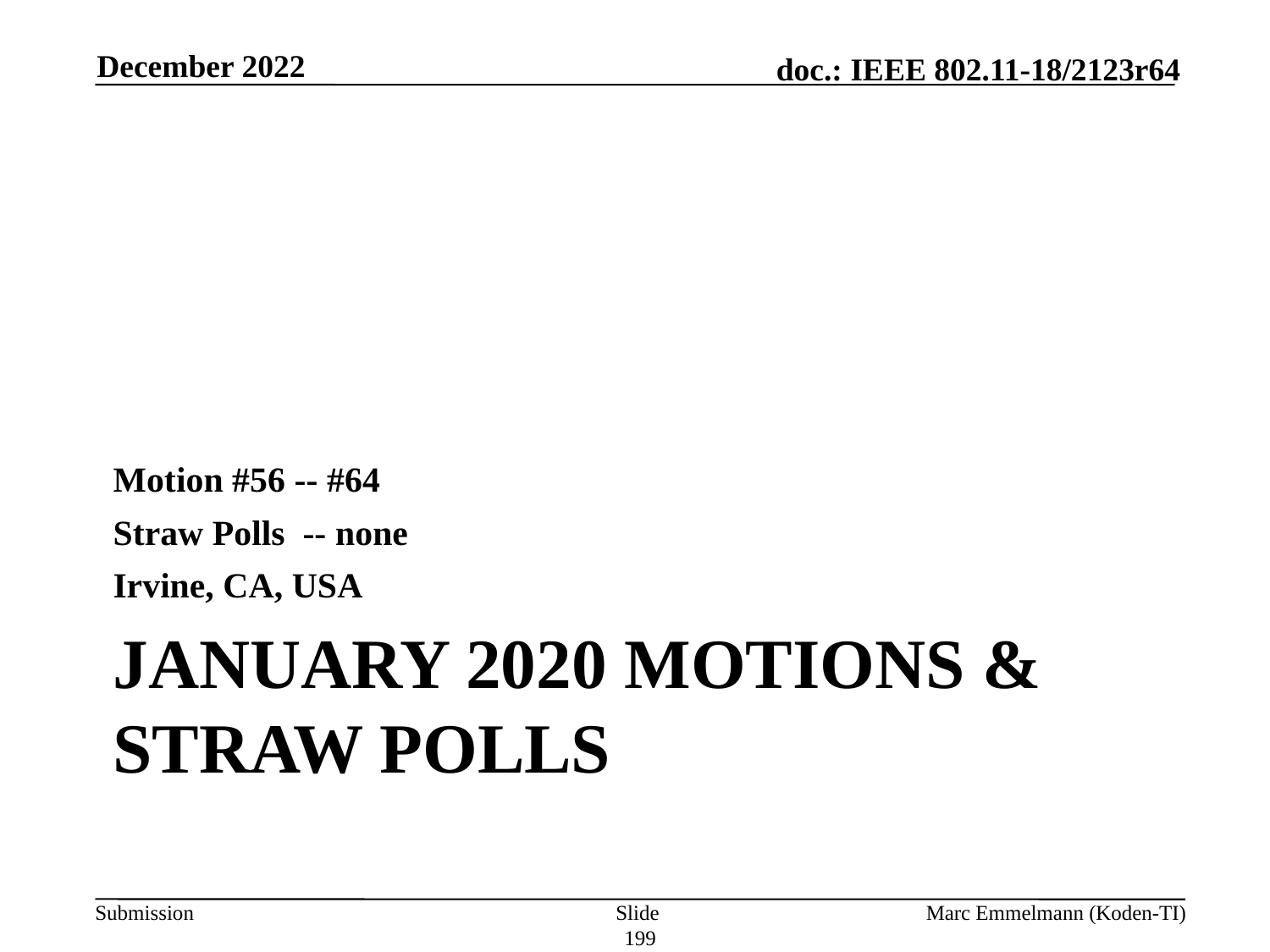

December 2022
Motion #56 -- #64
Straw Polls  -- none
Irvine, CA, USA
# January 2020 Motions & Straw Polls
Slide 199
Marc Emmelmann (Koden-TI)